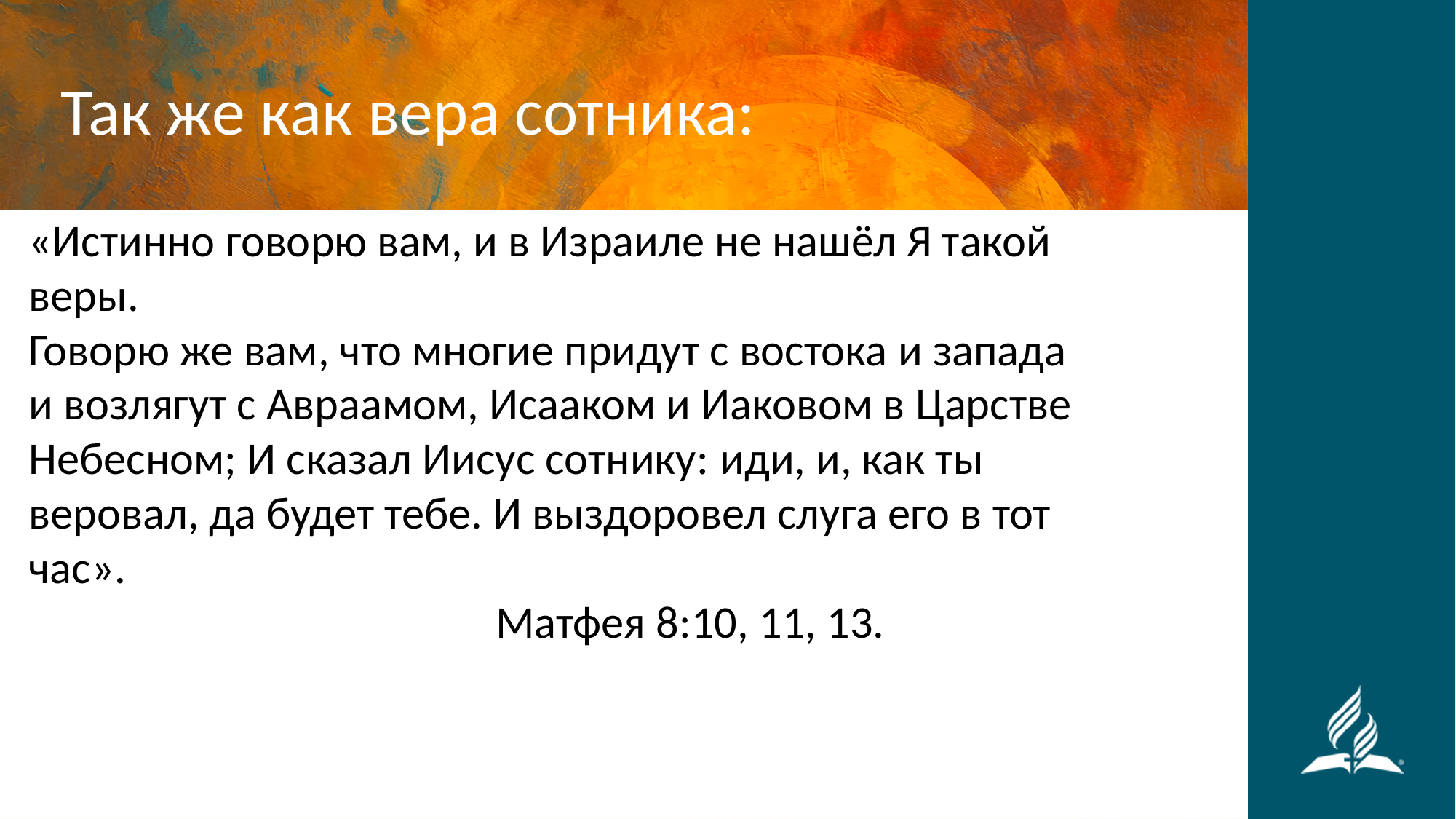

#
Так же как вера сотника:
«Истинно говорю вам, и в Израиле не нашёл Я такой веры.
Говорю же вам, что многие придут с востока и запада и возлягут с Авраамом, Исааком и Иаковом в Царстве Небесном; И сказал Иисус сотнику: иди, и, как ты веровал, да будет тебе. И выздоровел слуга его в тот час».
                                             Матфея 8:10, 11, 13.